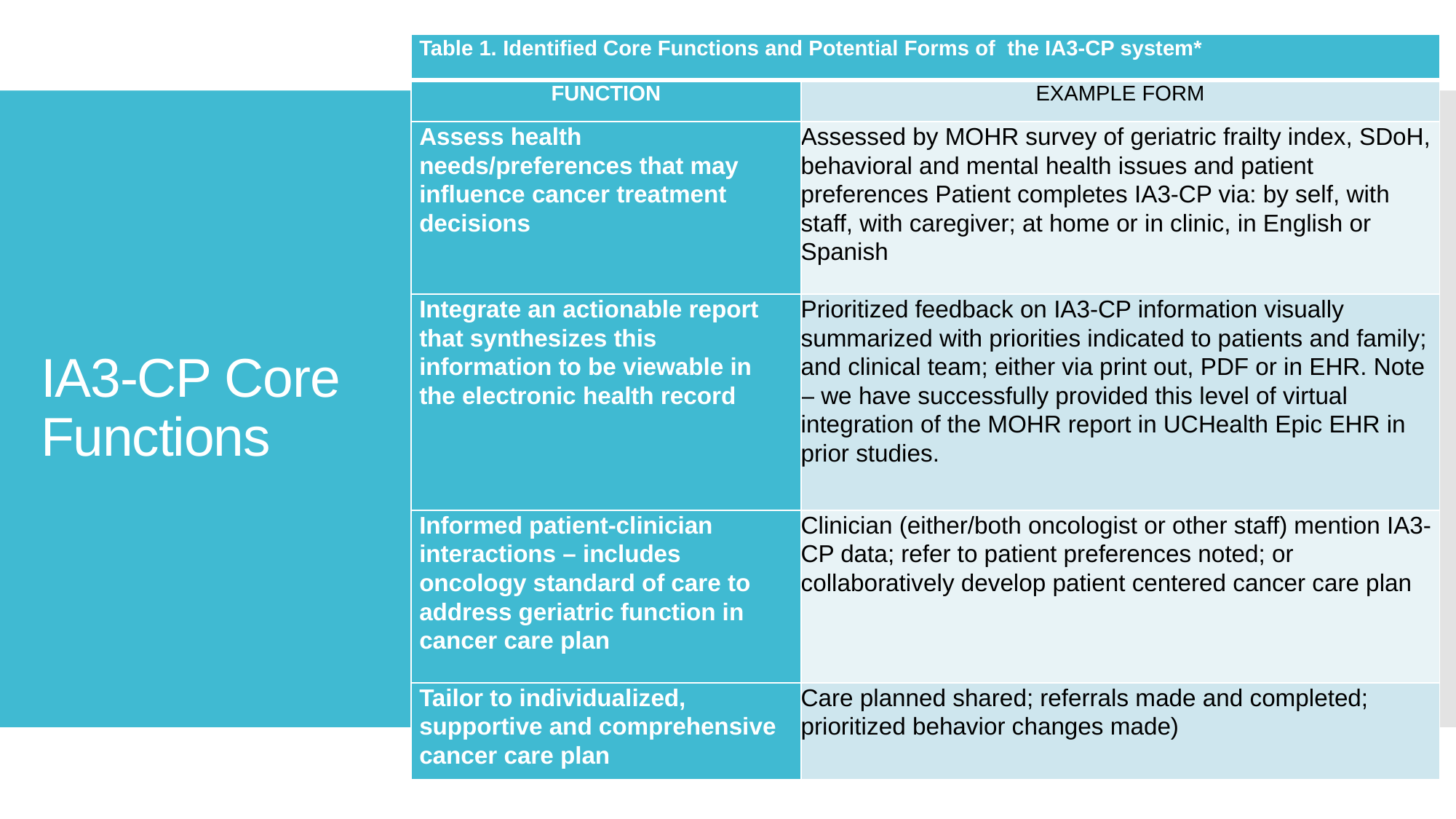

| Table 1. Identified Core Functions and Potential Forms of  the IA3-CP system\* |  |
| --- | --- |
| FUNCTION | EXAMPLE FORM |
| Assess health needs/preferences that may influence cancer treatment decisions | Assessed by MOHR survey of geriatric frailty index, SDoH, behavioral and mental health issues and patient preferences Patient completes IA3-CP via: by self, with staff, with caregiver; at home or in clinic, in English or Spanish |
| Integrate an actionable report that synthesizes this information to be viewable in the electronic health record | Prioritized feedback on IA3-CP information visually summarized with priorities indicated to patients and family; and clinical team; either via print out, PDF or in EHR. Note – we have successfully provided this level of virtual integration of the MOHR report in UCHealth Epic EHR in prior studies. |
| Informed patient-clinician interactions – includes oncology standard of care to address geriatric function in cancer care plan | Clinician (either/both oncologist or other staff) mention IA3-CP data; refer to patient preferences noted; or collaboratively develop patient centered cancer care plan |
| Tailor to individualized, supportive and comprehensive cancer care plan | Care planned shared; referrals made and completed; prioritized behavior changes made) |
# IA3-CP Core Functions